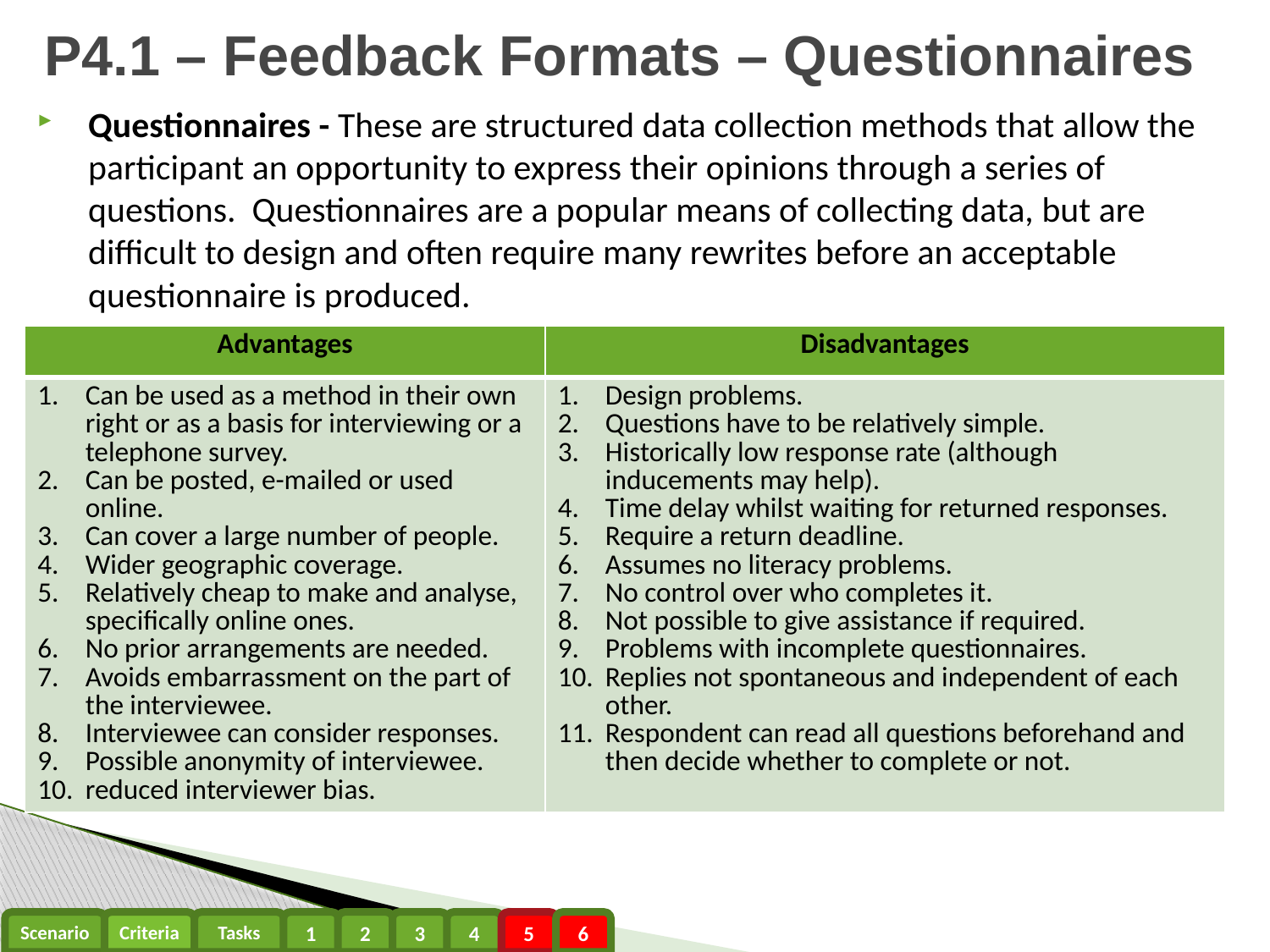

P4.1 – Feedback Formats – Questionnaires
Questionnaires - These are structured data collection methods that allow the participant an opportunity to express their opinions through a series of questions.  Questionnaires are a popular means of collecting data, but are difficult to design and often require many rewrites before an acceptable questionnaire is produced.

| Advantages | Disadvantages |
| --- | --- |
| Can be used as a method in their own right or as a basis for interviewing or a telephone survey. Can be posted, e-mailed or used online. Can cover a large number of people. Wider geographic coverage. Relatively cheap to make and analyse, specifically online ones. No prior arrangements are needed. Avoids embarrassment on the part of the interviewee. Interviewee can consider responses. Possible anonymity of interviewee. reduced interviewer bias. | Design problems. Questions have to be relatively simple. Historically low response rate (although inducements may help). Time delay whilst waiting for returned responses. Require a return deadline. Assumes no literacy problems. No control over who completes it. Not possible to give assistance if required. Problems with incomplete questionnaires. Replies not spontaneous and independent of each other. Respondent can read all questions beforehand and then decide whether to complete or not. |